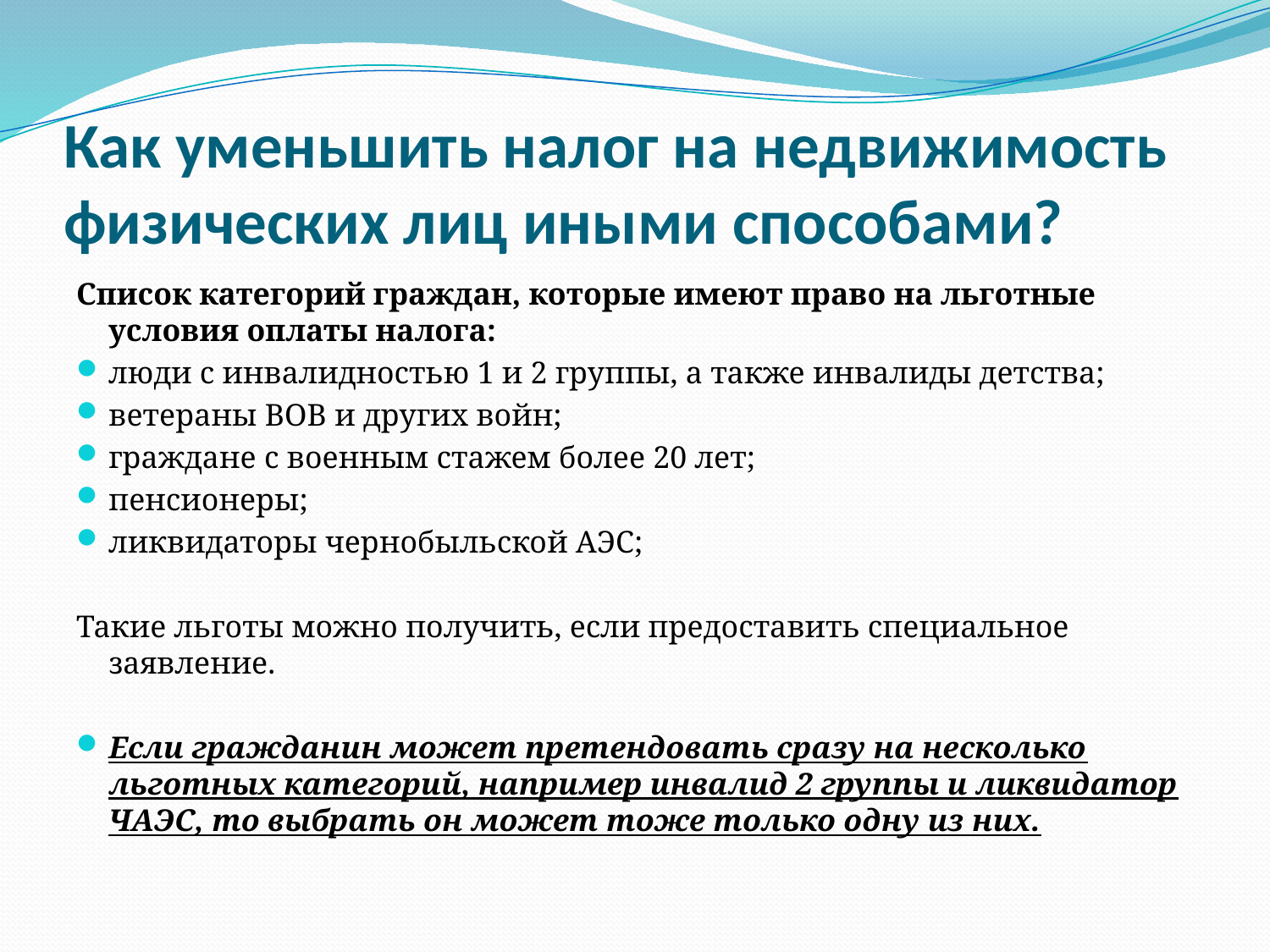

# Как уменьшить налог на недвижимость физических лиц иными способами?
Список категорий граждан, которые имеют право на льготные условия оплаты налога:
люди с инвалидностью 1 и 2 группы, а также инвалиды детства;
ветераны ВОВ и других войн;
граждане с военным стажем более 20 лет;
пенсионеры;
ликвидаторы чернобыльской АЭС;

Такие льготы можно получить, если предоставить специальное заявление.

Если гражданин может претендовать сразу на несколько льготных категорий, например инвалид 2 группы и ликвидатор ЧАЭС, то выбрать он может тоже только одну из них.